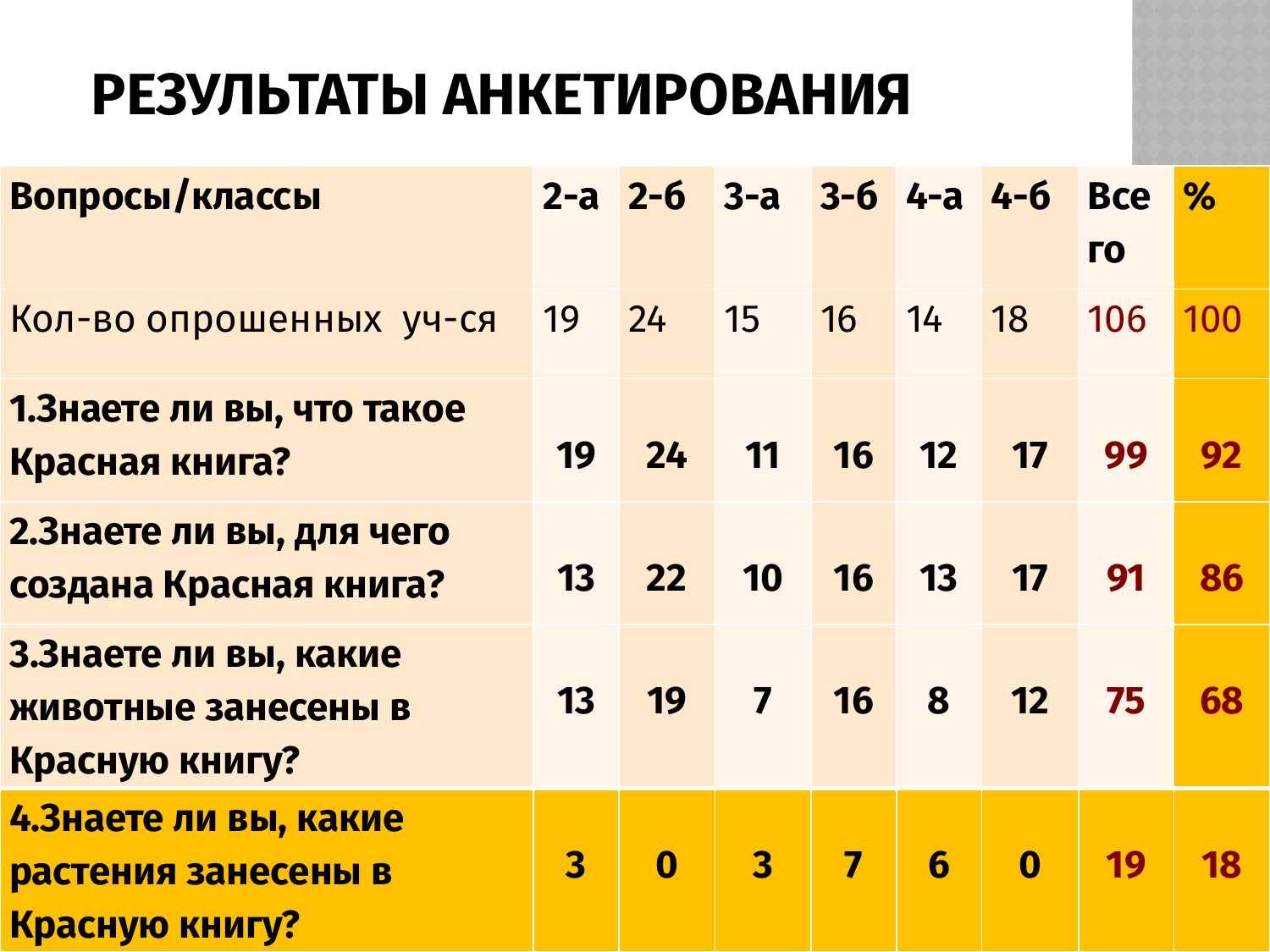

# Результаты анкетирования
| Вопросы/классы | 2-а | 2-б | 3-а | 3-б | 4-а | 4-б | Всего | % |
| --- | --- | --- | --- | --- | --- | --- | --- | --- |
| Кол-во опрошенных уч-ся | 19 | 24 | 15 | 16 | 14 | 18 | 106 | 100 |
| 1.Знаете ли вы, что такое Красная книга? | 19 | 24 | 11 | 16 | 12 | 17 | 99 | 92 |
| 2.Знаете ли вы, для чего создана Красная книга? | 13 | 22 | 10 | 16 | 13 | 17 | 91 | 86 |
| 3.Знаете ли вы, какие животные занесены в Красную книгу? | 13 | 19 | 7 | 16 | 8 | 12 | 75 | 68 |
| 4.Знаете ли вы, какие растения занесены в Красную книгу? | 3 | 0 | 3 | 7 | 6 | 0 | 19 | 18 |